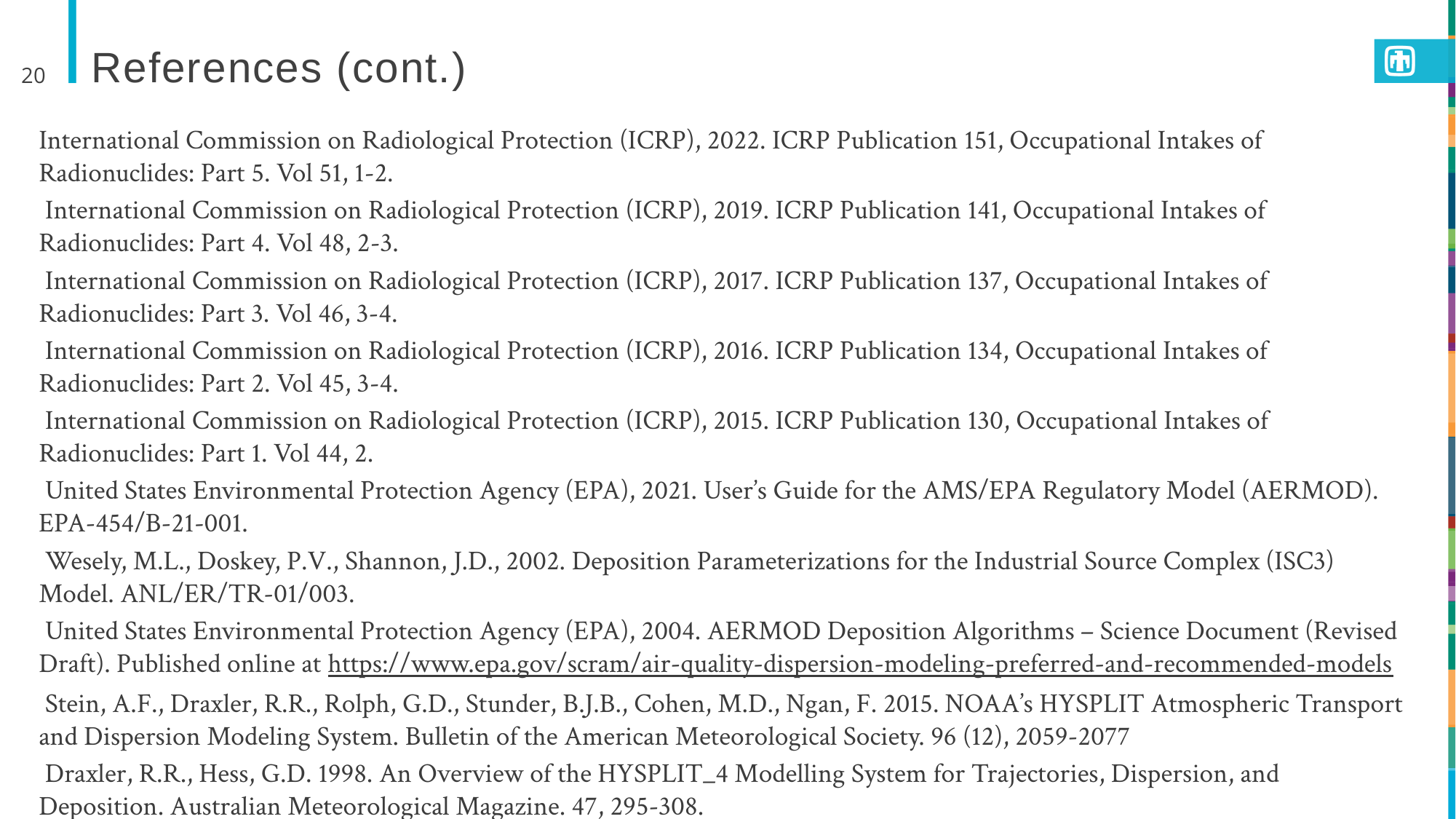

20
# References (cont.)
International Commission on Radiological Protection (ICRP), 2022. ICRP Publication 151, Occupational Intakes of Radionuclides: Part 5. Vol 51, 1-2.
 International Commission on Radiological Protection (ICRP), 2019. ICRP Publication 141, Occupational Intakes of Radionuclides: Part 4. Vol 48, 2-3.
 International Commission on Radiological Protection (ICRP), 2017. ICRP Publication 137, Occupational Intakes of Radionuclides: Part 3. Vol 46, 3-4.
 International Commission on Radiological Protection (ICRP), 2016. ICRP Publication 134, Occupational Intakes of Radionuclides: Part 2. Vol 45, 3-4.
 International Commission on Radiological Protection (ICRP), 2015. ICRP Publication 130, Occupational Intakes of Radionuclides: Part 1. Vol 44, 2.
 United States Environmental Protection Agency (EPA), 2021. User’s Guide for the AMS/EPA Regulatory Model (AERMOD). EPA-454/B-21-001.
 Wesely, M.L., Doskey, P.V., Shannon, J.D., 2002. Deposition Parameterizations for the Industrial Source Complex (ISC3) Model. ANL/ER/TR-01/003.
 United States Environmental Protection Agency (EPA), 2004. AERMOD Deposition Algorithms – Science Document (Revised Draft). Published online at https://www.epa.gov/scram/air-quality-dispersion-modeling-preferred-and-recommended-models
 Stein, A.F., Draxler, R.R., Rolph, G.D., Stunder, B.J.B., Cohen, M.D., Ngan, F. 2015. NOAA’s HYSPLIT Atmospheric Transport and Dispersion Modeling System. Bulletin of the American Meteorological Society. 96 (12), 2059-2077
 Draxler, R.R., Hess, G.D. 1998. An Overview of the HYSPLIT_4 Modelling System for Trajectories, Dispersion, and Deposition. Australian Meteorological Magazine. 47, 295-308.